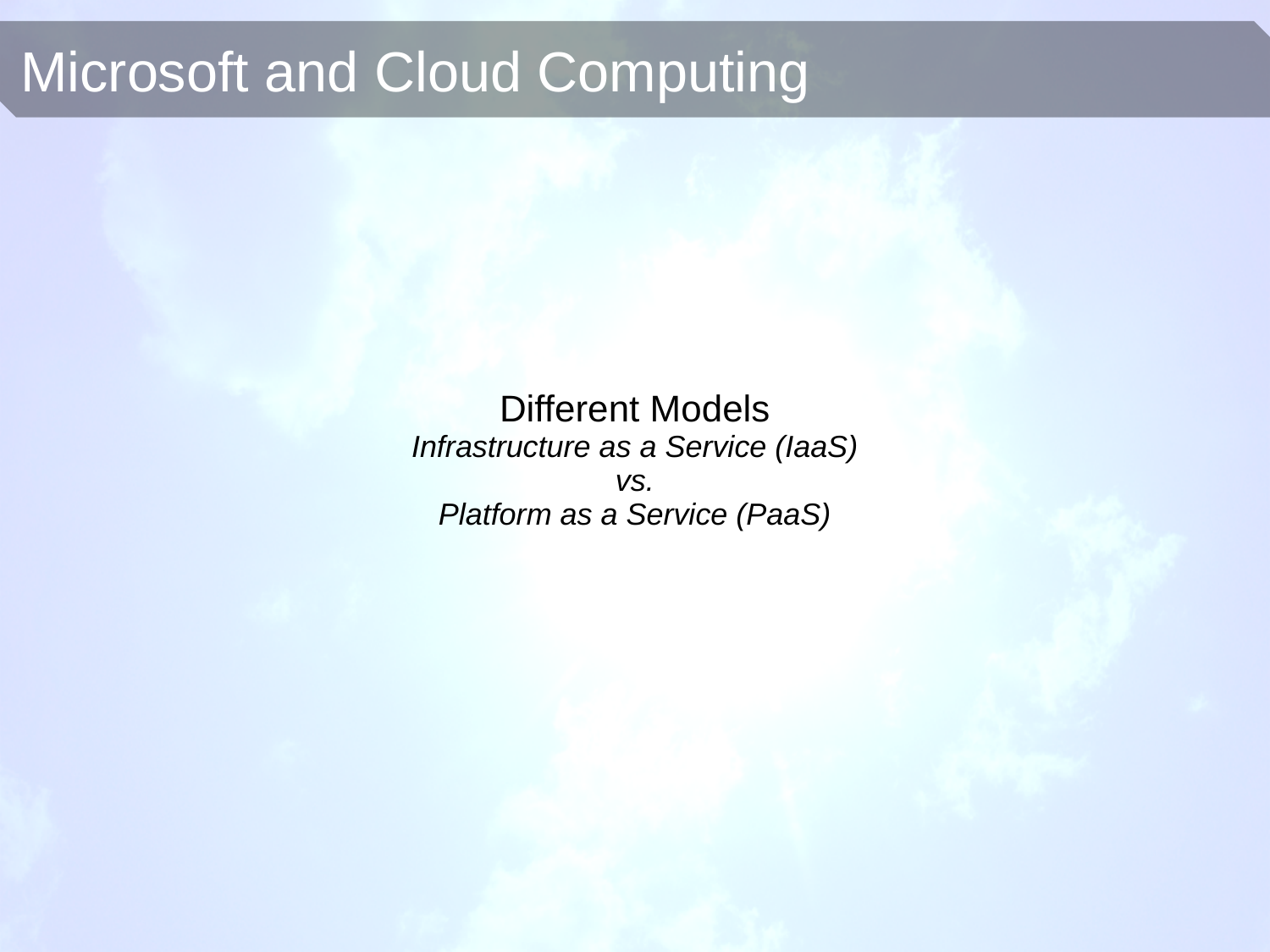

Different Models
Infrastructure as a Service (IaaS)
vs.
Platform as a Service (PaaS)